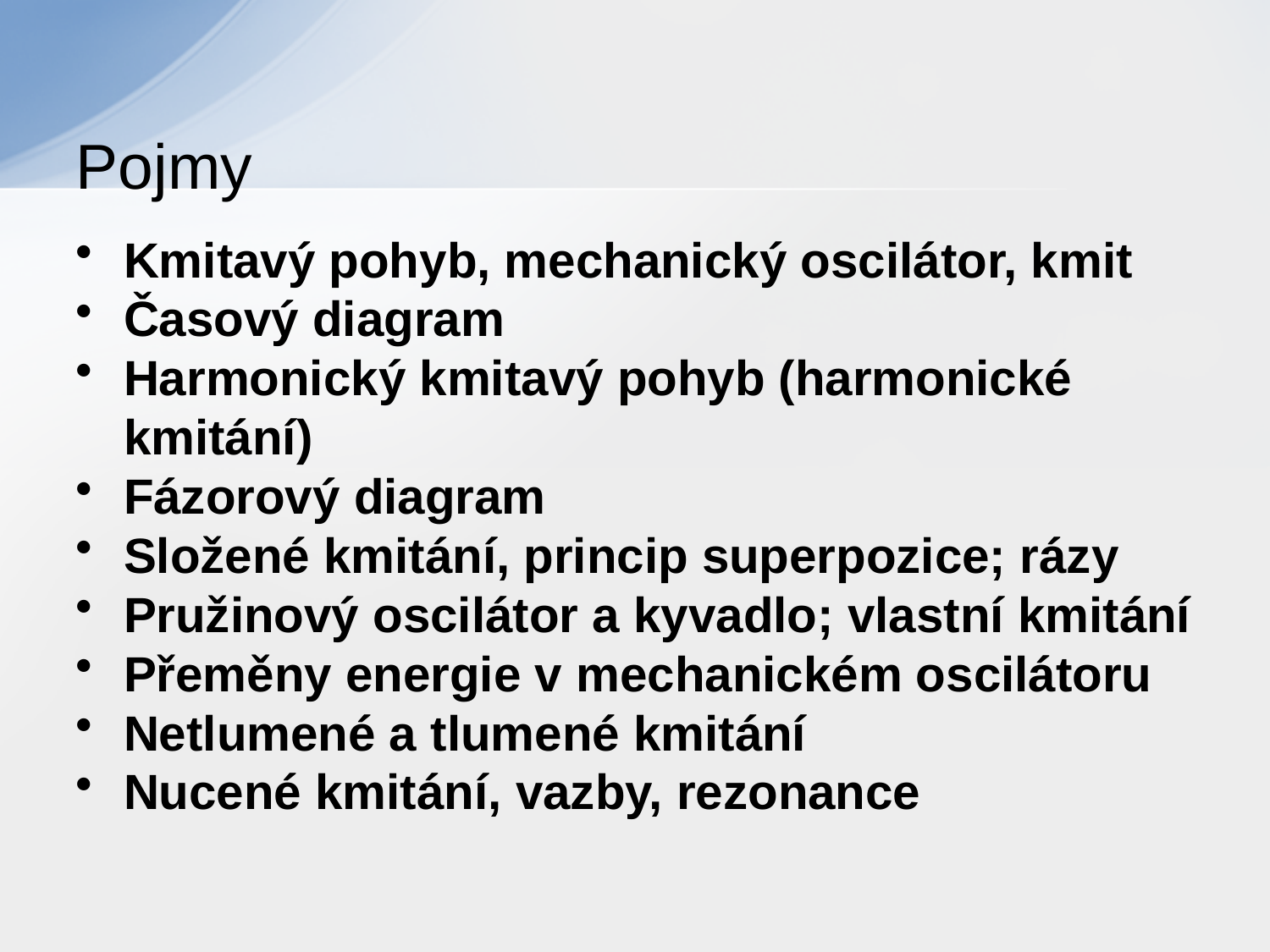

# Pojmy
Kmitavý pohyb, mechanický oscilátor, kmit
Časový diagram
Harmonický kmitavý pohyb (harmonické kmitání)
Fázorový diagram
Složené kmitání, princip superpozice; rázy
Pružinový oscilátor a kyvadlo; vlastní kmitání
Přeměny energie v mechanickém oscilátoru
Netlumené a tlumené kmitání
Nucené kmitání, vazby, rezonance